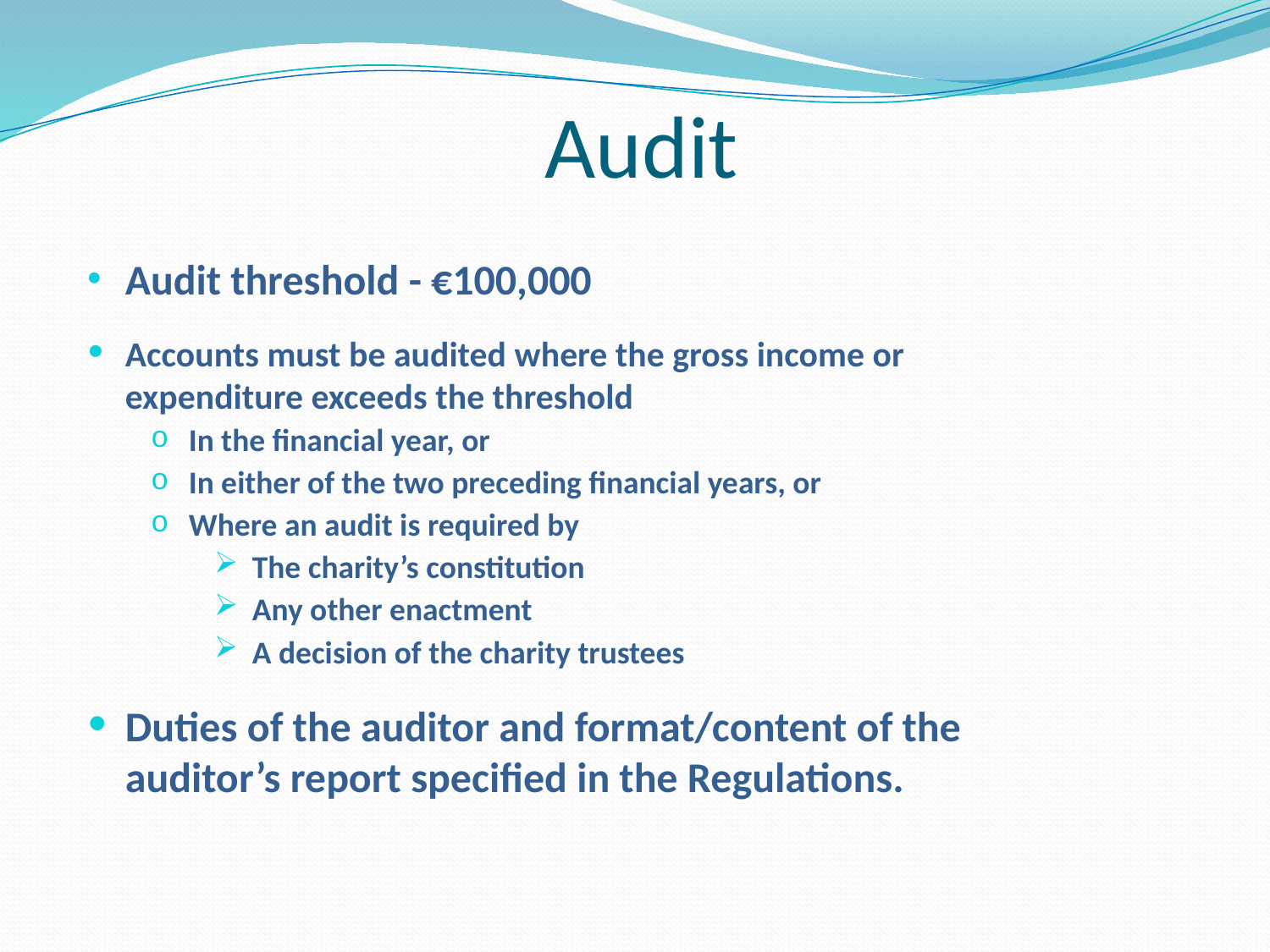

# Audit
Audit threshold - €100,000
Accounts must be audited where the gross income or expenditure exceeds the threshold
In the financial year, or
In either of the two preceding financial years, or
Where an audit is required by
The charity’s constitution
Any other enactment
A decision of the charity trustees
Duties of the auditor and format/content of the auditor’s report specified in the Regulations.